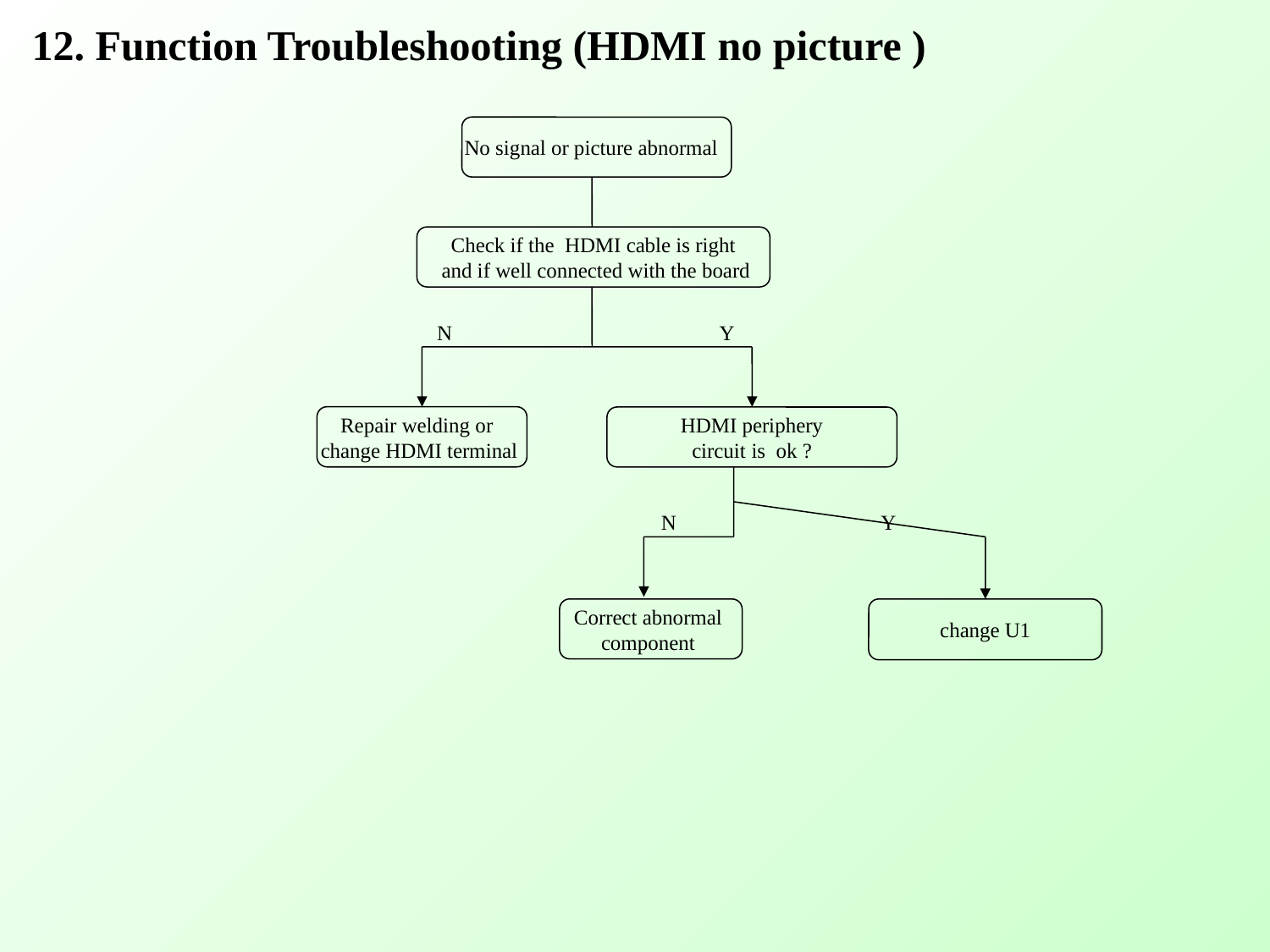

12. Function Troubleshooting (HDMI no picture )
No signal or picture abnormal

Check if the  HDMI cable is right
 and if well connected with the board

N
Y

Repair welding or
change HDMI terminal
 HDMI periphery
circuit is  ok ?

N
Y

Correct abnormal
component
change U1